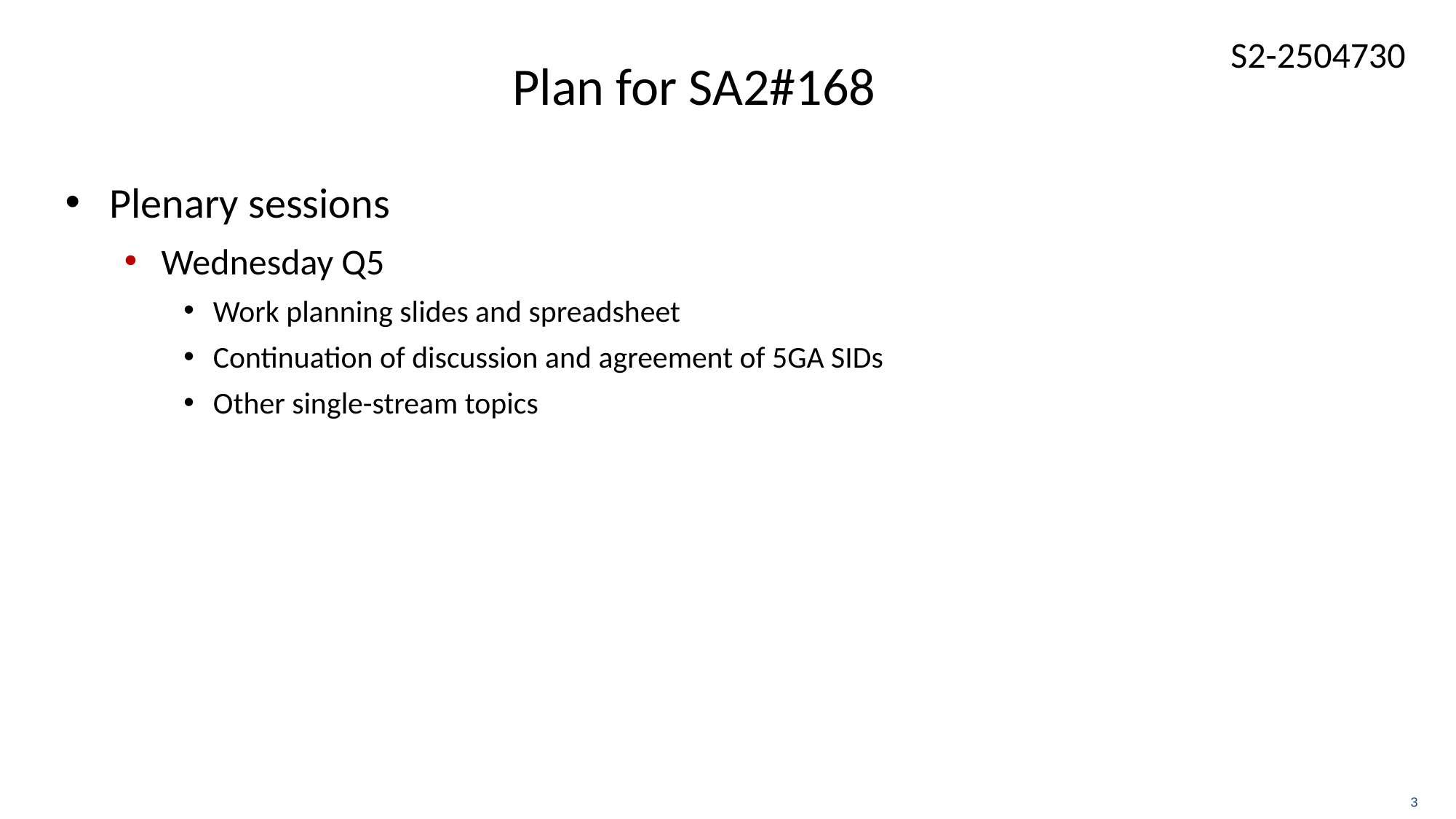

# Plan for SA2#168
Plenary sessions
Wednesday Q5
Work planning slides and spreadsheet
Continuation of discussion and agreement of 5GA SIDs
Other single-stream topics